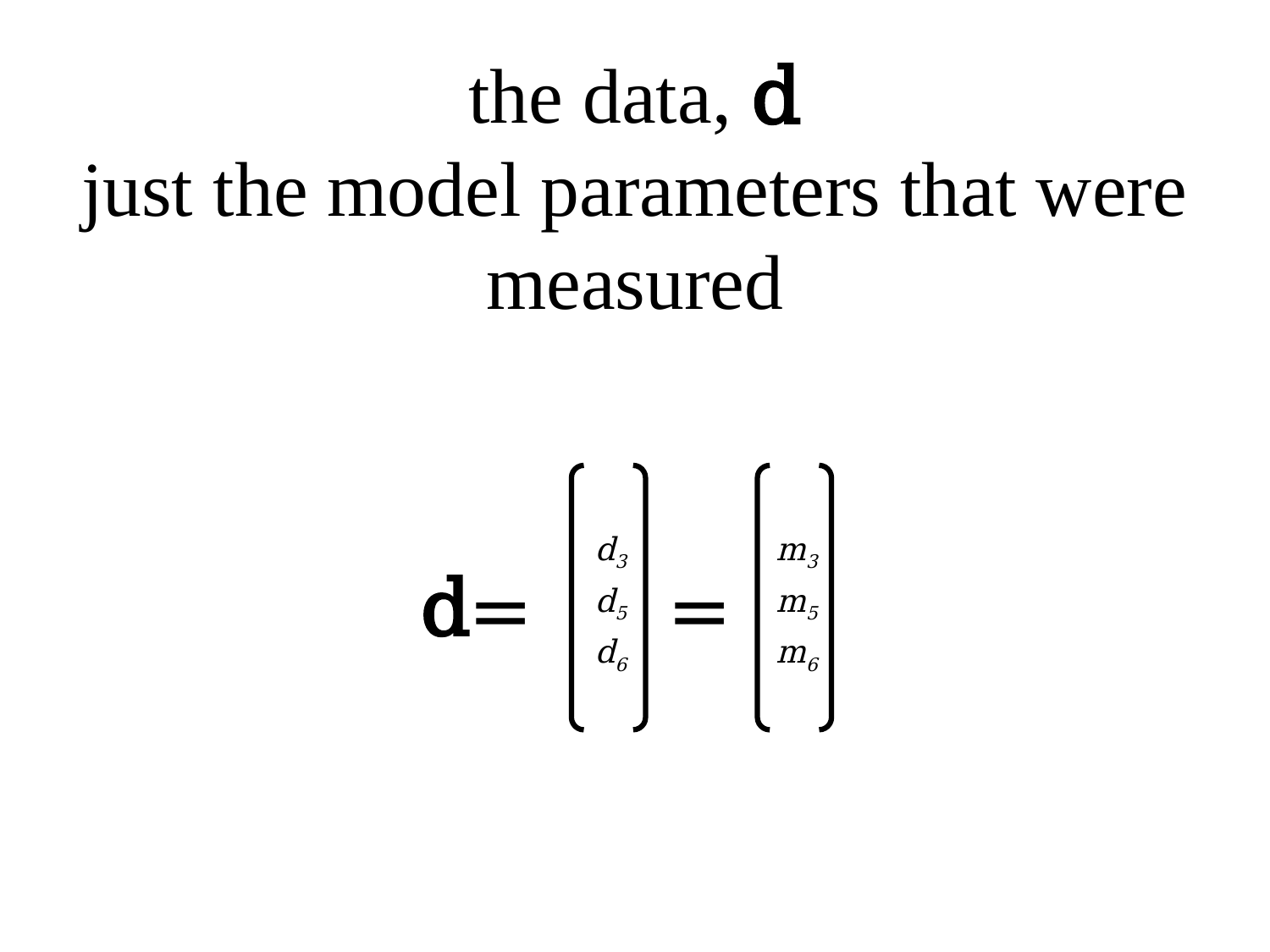

# the data, d just the model parameters that were measured

| d3 |
| --- |
| d5 |
| d6 |
| m3 |
| --- |
| m5 |
| m6 |
d=
=